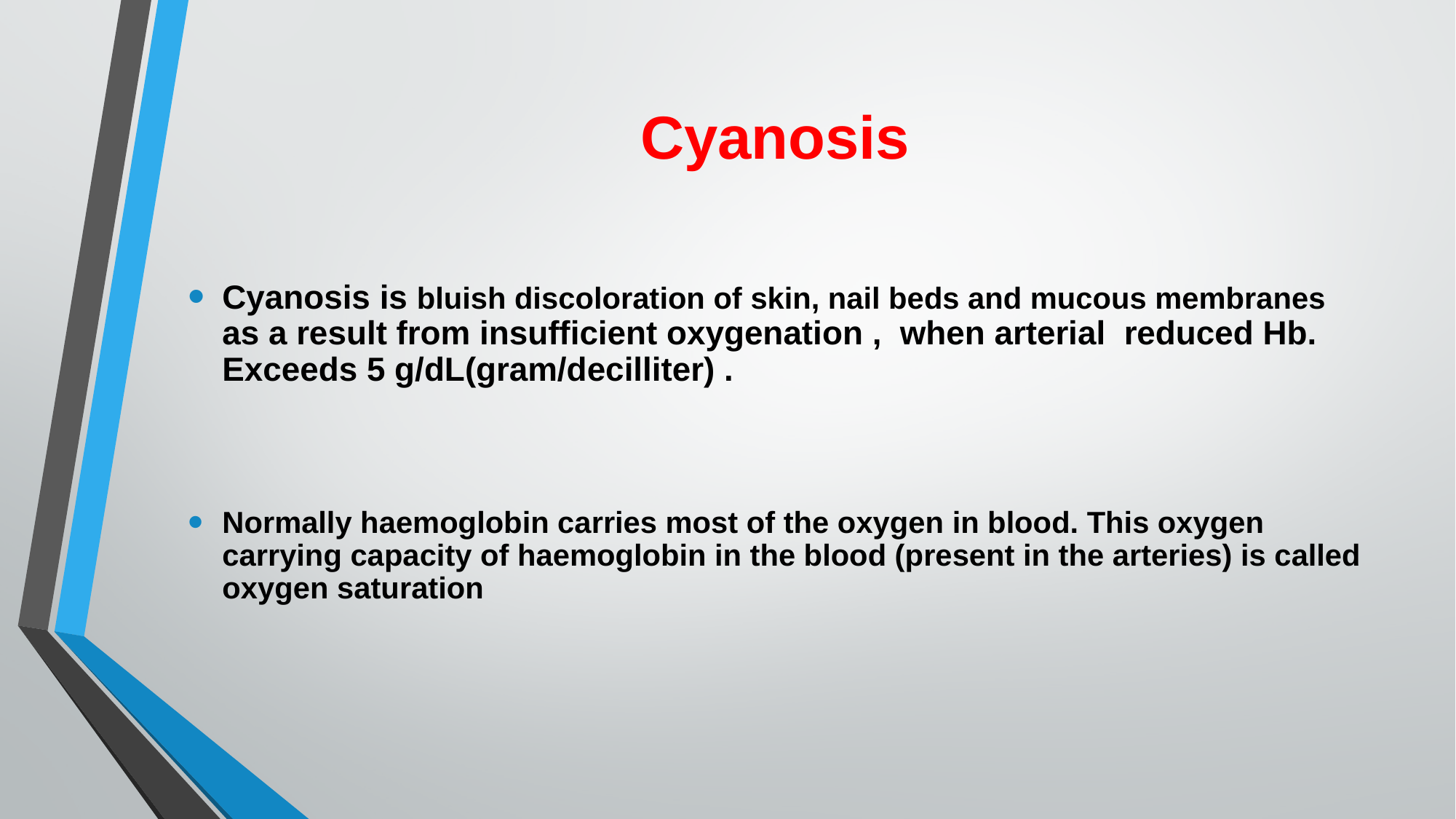

# Cyanosis
Cyanosis is bluish discoloration of skin, nail beds and mucous membranes as a result from insufficient oxygenation ,  when arterial  reduced Hb. Exceeds 5 g/dL(gram/decilliter) .

Normally haemoglobin carries most of the oxygen in blood. This oxygen carrying capacity of haemoglobin in the blood (present in the arteries) is called oxygen saturation